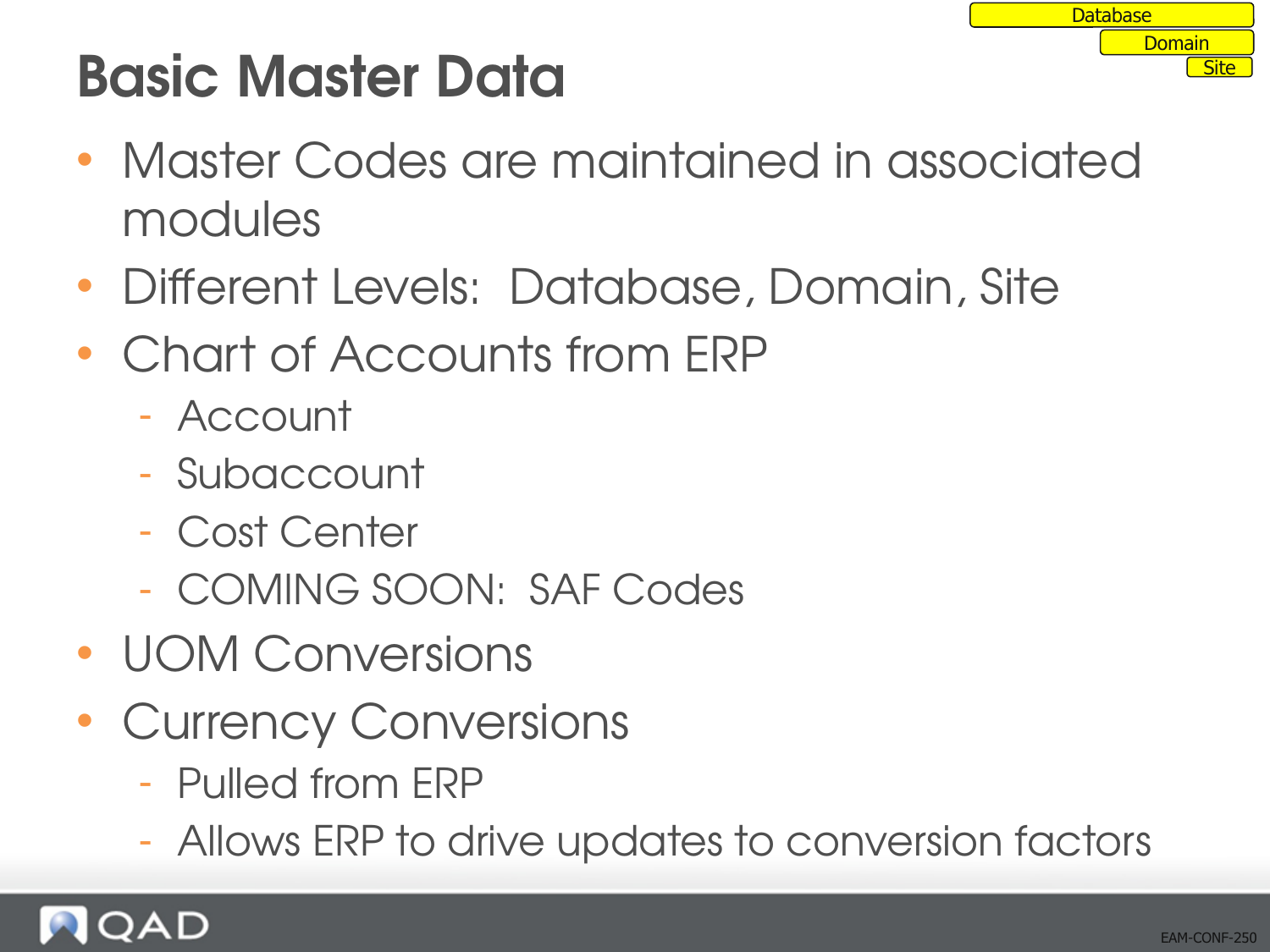

Database
Domain
Site
# Basic Master Data
Master Codes are maintained in associated modules
Different Levels:  Database, Domain, Site
Chart of Accounts from ERP
Account
Subaccount
Cost Center
COMING SOON:  SAF Codes
UOM Conversions
Currency Conversions
Pulled from ERP
Allows ERP to drive updates to conversion factors
EAM-CONF-250